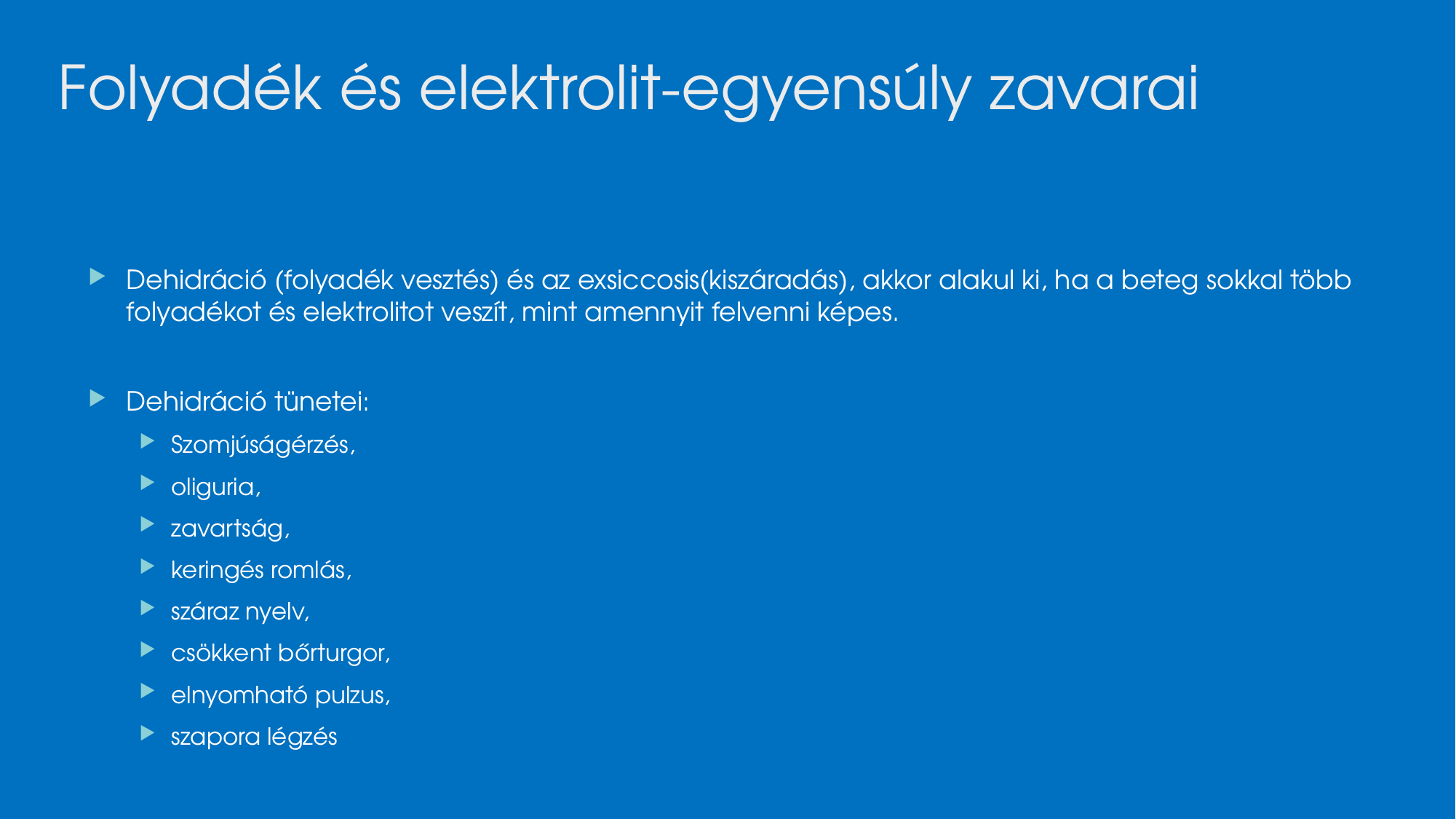

# Folyadék és elektrolit-egyensúly zavarai
Dehidráció (folyadék vesztés) és az exsiccosis(kiszáradás), akkor alakul ki, ha a beteg sokkal több folyadékot és elektrolitot veszít, mint amennyit felvenni képes.

Dehidráció tünetei:
Szomjúságérzés,
oliguria,
zavartság,
keringés romlás,
száraz nyelv,
csökkent bőrturgor,
elnyomható pulzus,
szapora légzés